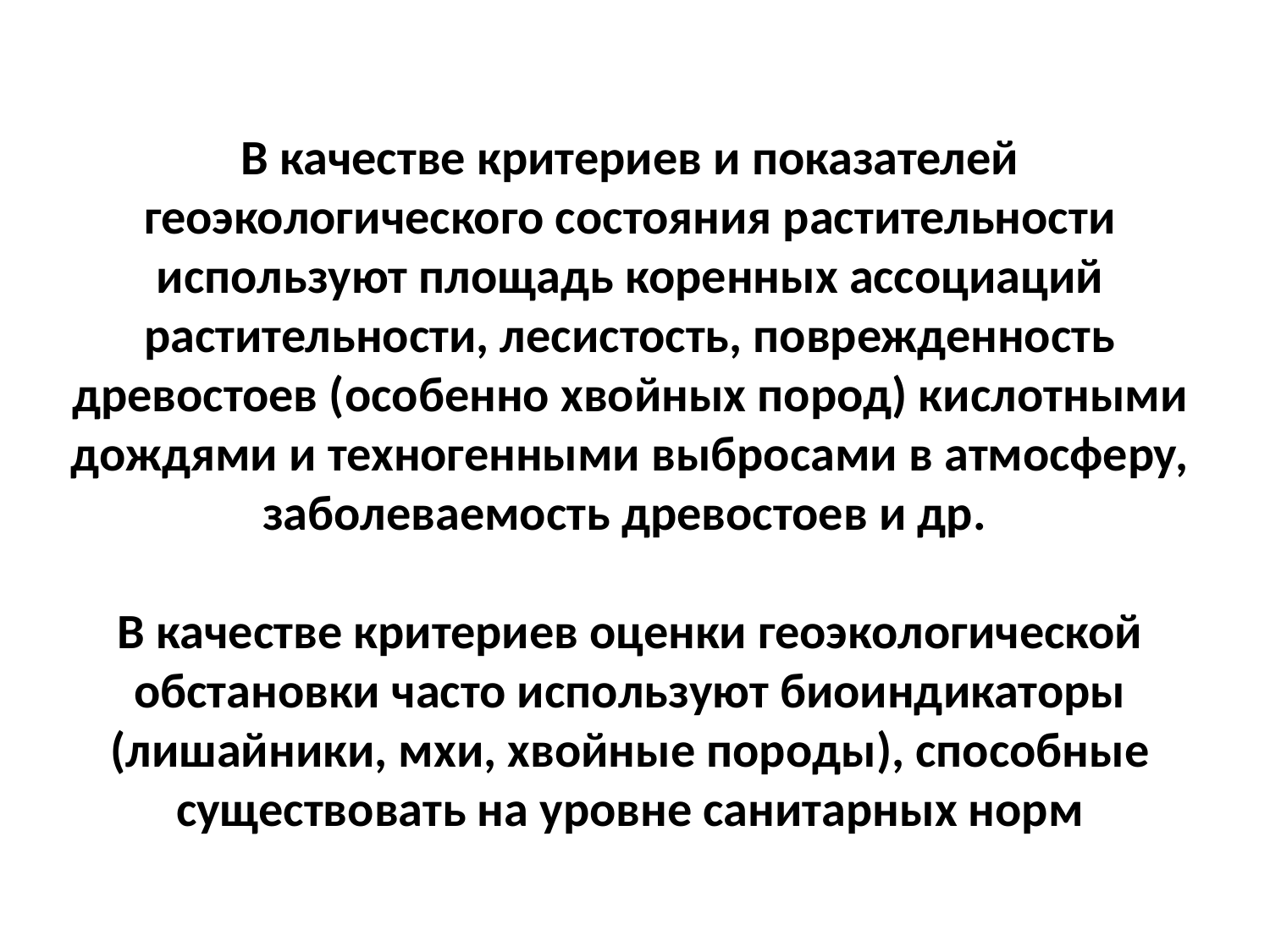

В качестве критериев и показателей геоэкологического состояния растительности используют площадь коренных ассоциаций растительности, лесистость, поврежденность древостоев (особенно хвойных пород) кислотными дождями и техногенными выбросами в атмосферу, заболеваемость древостоев и др.

В качестве критериев оценки геоэкологической обстановки часто используют биоиндикаторы (лишайники, мхи, хвойные породы), способные существовать на уровне санитарных норм